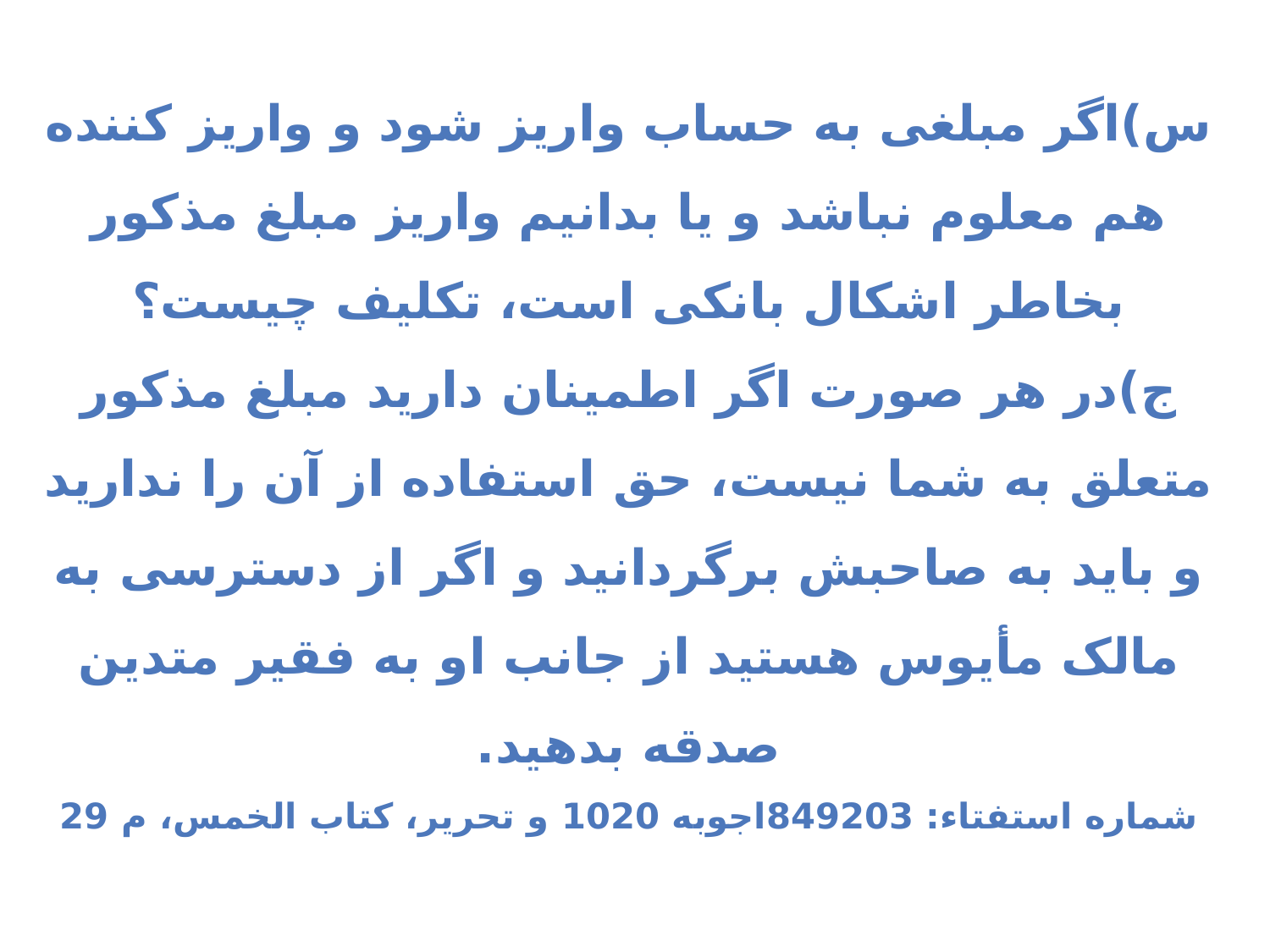

# س)اگر مبلغی به حساب واریز شود و واریز کننده هم معلوم نباشد و یا بدانیم واریز مبلغ مذکور بخاطر اشکال بانکی است، تکلیف چیست؟ ج)در هر صورت اگر اطمینان دارید مبلغ مذکور متعلق به شما نیست، حق استفاده از آن را ندارید و باید به صاحبش برگردانید و اگر از دسترسی به مالک مأیوس هستید از جانب او به فقیر متدین صدقه بدهید. شماره استفتاء: 849203اجوبه 1020 و تحریر، کتاب الخمس، م 29